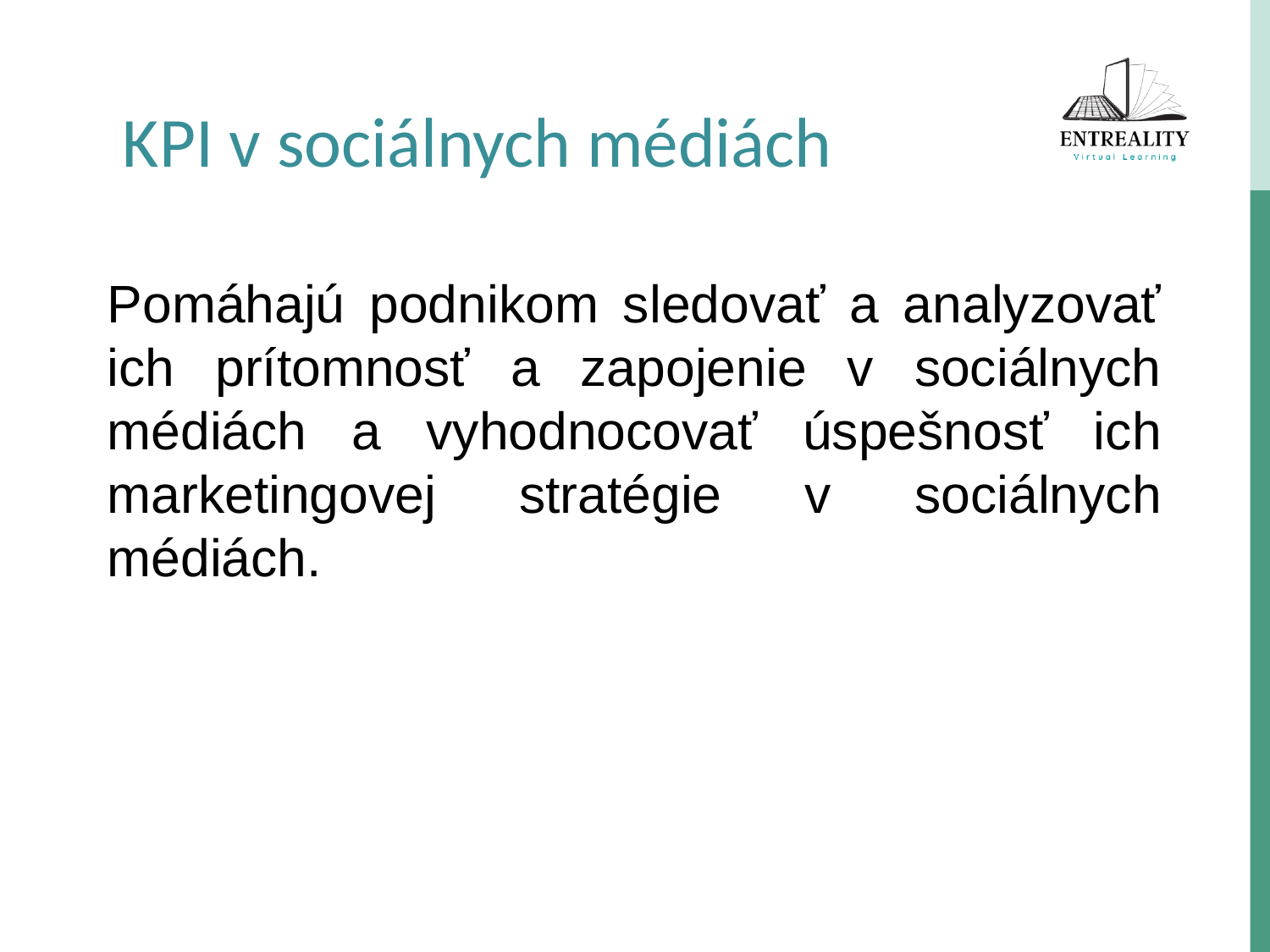

KPI v sociálnych médiách
Pomáhajú podnikom sledovať a analyzovať ich prítomnosť a zapojenie v sociálnych médiách a vyhodnocovať úspešnosť ich marketingovej stratégie v sociálnych médiách.